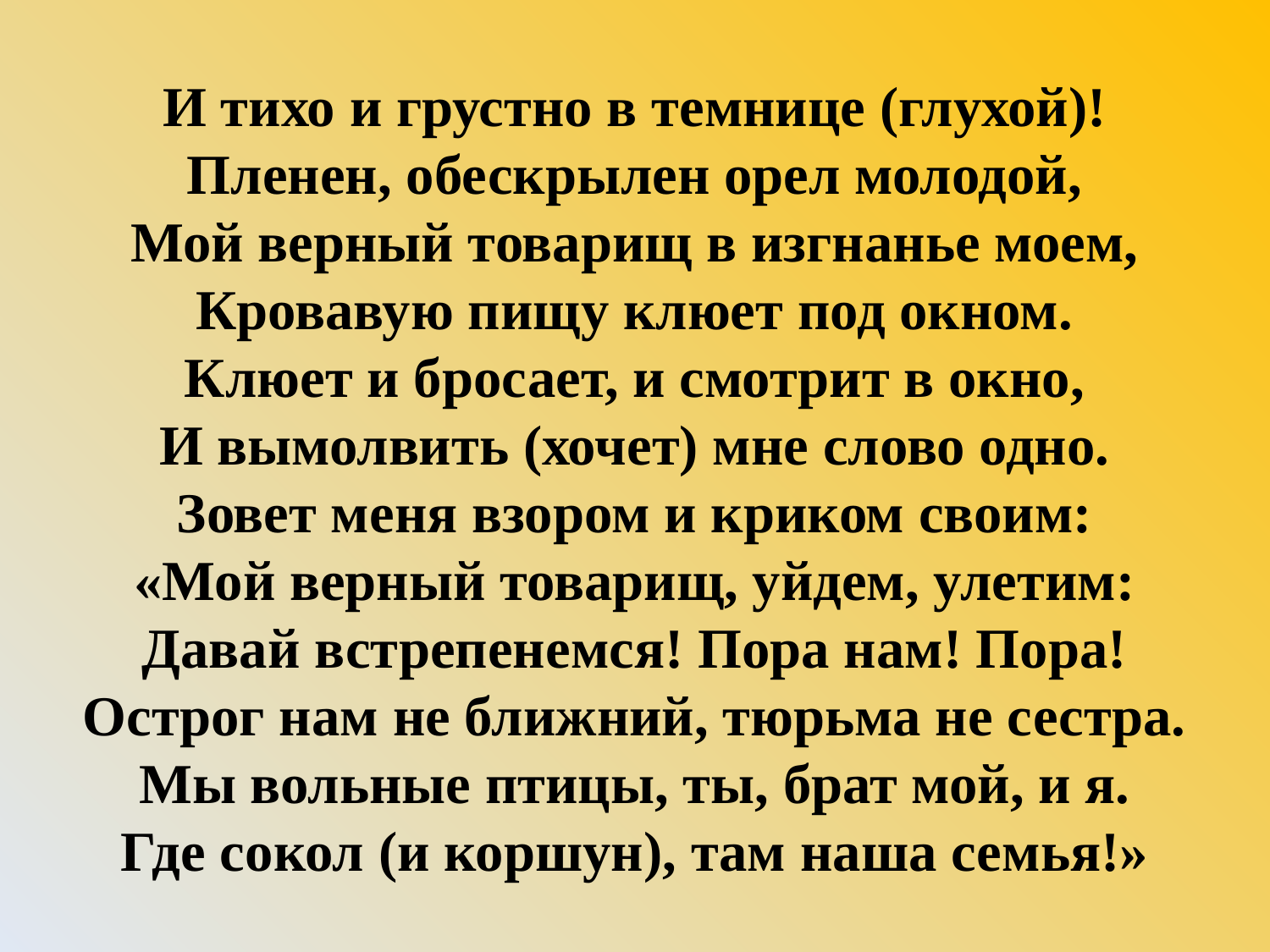

И тихо и грустно в темнице (глухой)!
Пленен, обескрылен орел молодой,
Мой верный товарищ в изгнанье моем,
Кровавую пищу клюет под окном.
Клюет и бросает, и смотрит в окно,
И вымолвить (хочет) мне слово одно.
Зовет меня взором и криком своим:
«Мой верный товарищ, уйдем, улетим:
Давай встрепенемся! Пора нам! Пора!
Острог нам не ближний, тюрьма не сестра.
Мы вольные птицы, ты, брат мой, и я.
Где сокол (и коршун), там наша семья!»